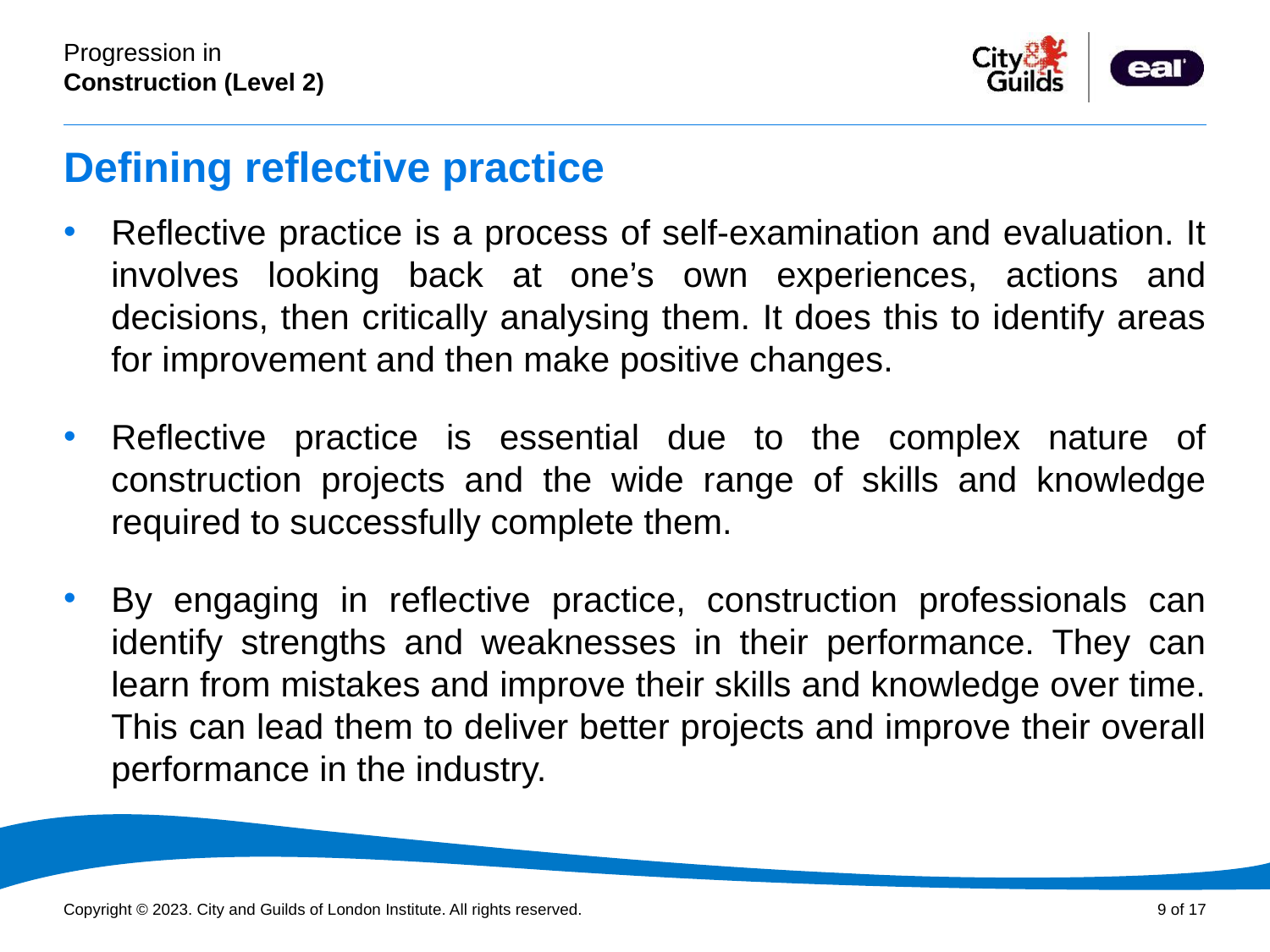

# Defining reflective practice
Reflective practice is a process of self-examination and evaluation. It involves looking back at one’s own experiences, actions and decisions, then critically analysing them. It does this to identify areas for improvement and then make positive changes.
Reflective practice is essential due to the complex nature of construction projects and the wide range of skills and knowledge required to successfully complete them.
By engaging in reflective practice, construction professionals can identify strengths and weaknesses in their performance. They can learn from mistakes and improve their skills and knowledge over time. This can lead them to deliver better projects and improve their overall performance in the industry.